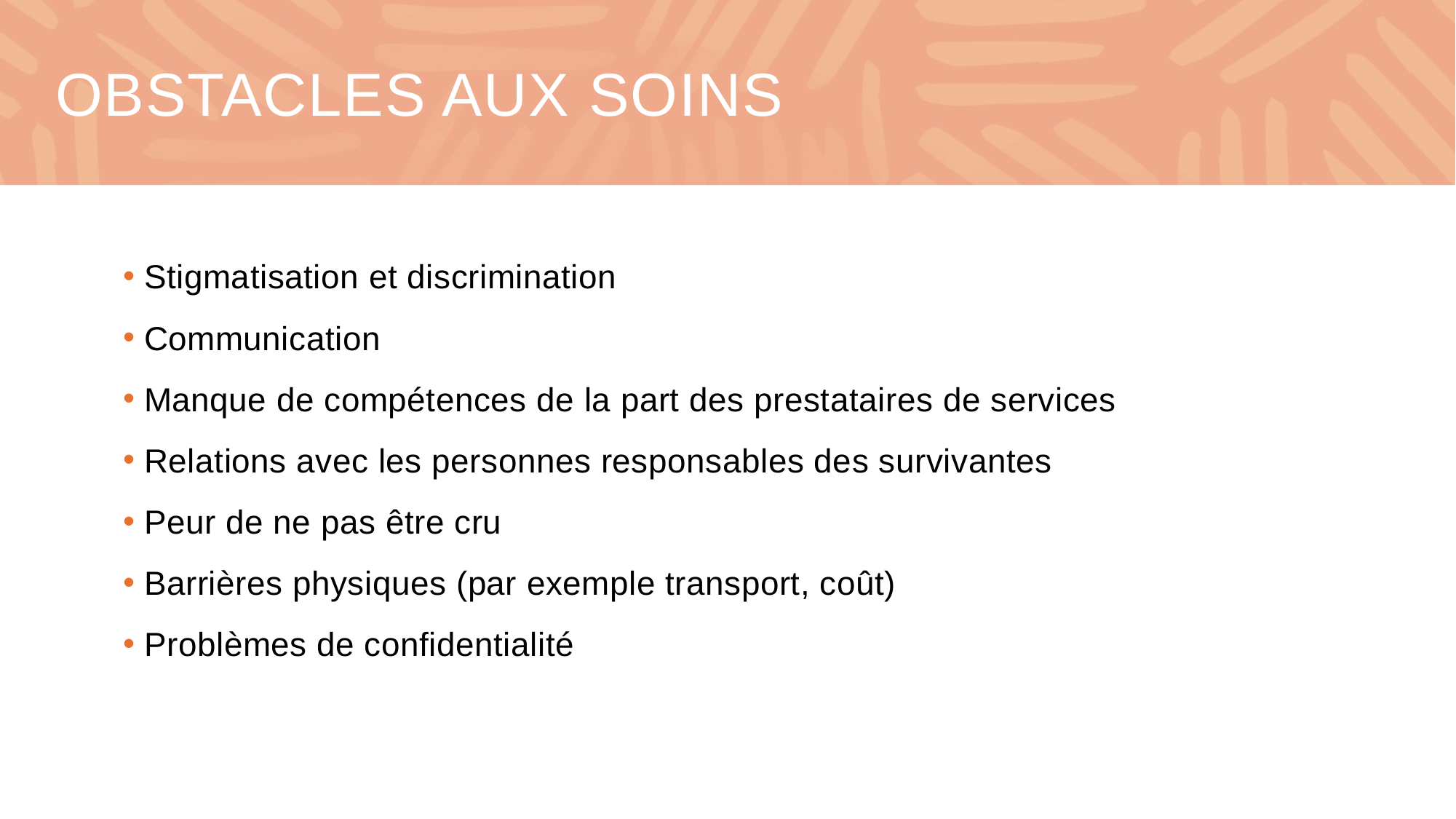

Obstacles aux soins
 Stigmatisation et discrimination
 Communication
 Manque de compétences de la part des prestataires de services
 Relations avec les personnes responsables des survivantes
 Peur de ne pas être cru
 Barrières physiques (par exemple transport, coût)
 Problèmes de confidentialité